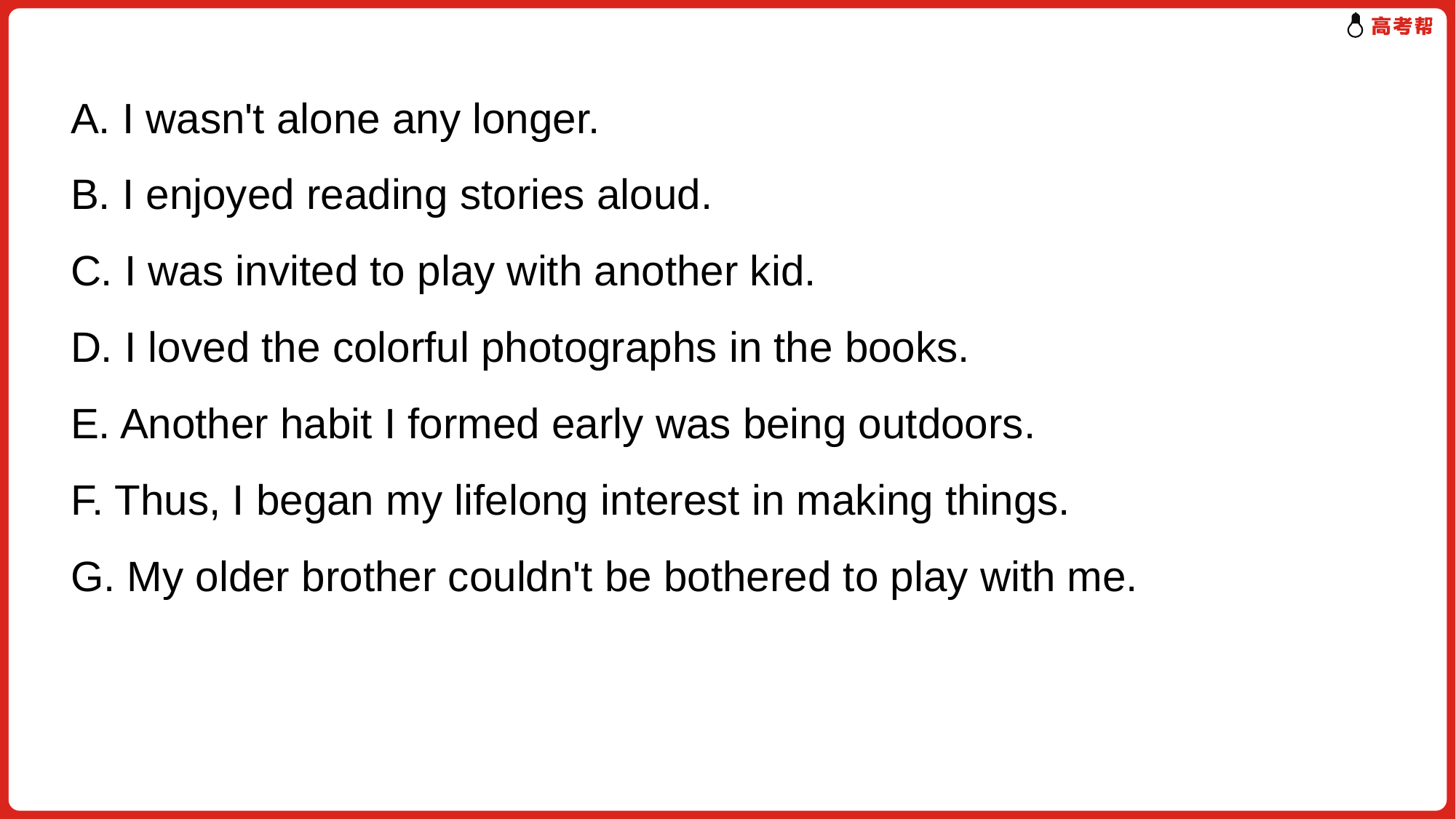

A. I wasn't alone any longer.
B. I enjoyed reading stories aloud.
C. I was invited to play with another kid.
D. I loved the colorful photographs in the books.
E. Another habit I formed early was being outdoors.
F. Thus, I began my lifelong interest in making things.
G. My older brother couldn't be bothered to play with me.